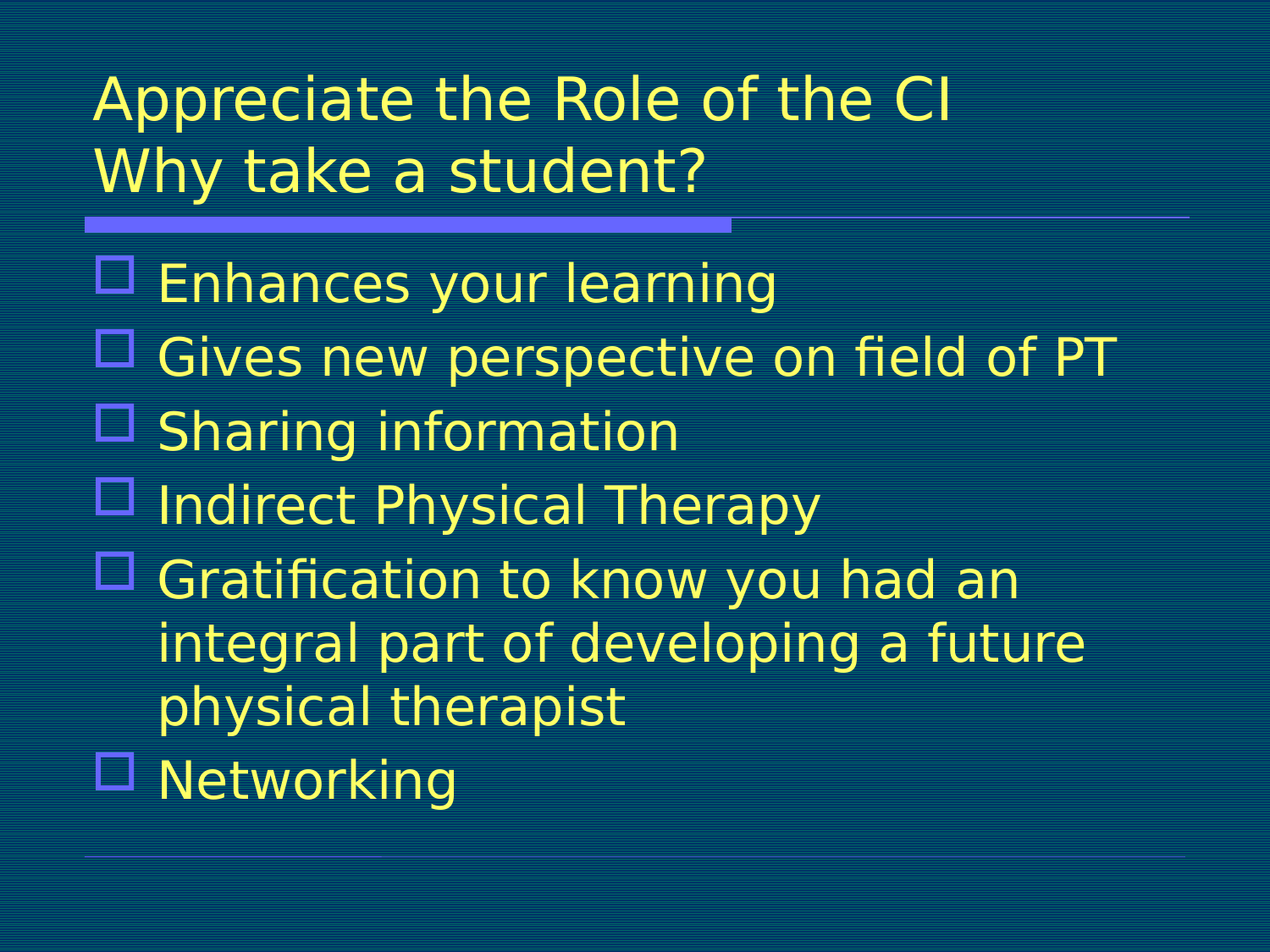

# Appreciate the Role of the CI Why take a student?
Enhances your learning
Gives new perspective on field of PT
Sharing information
Indirect Physical Therapy
Gratification to know you had an integral part of developing a future physical therapist
Networking